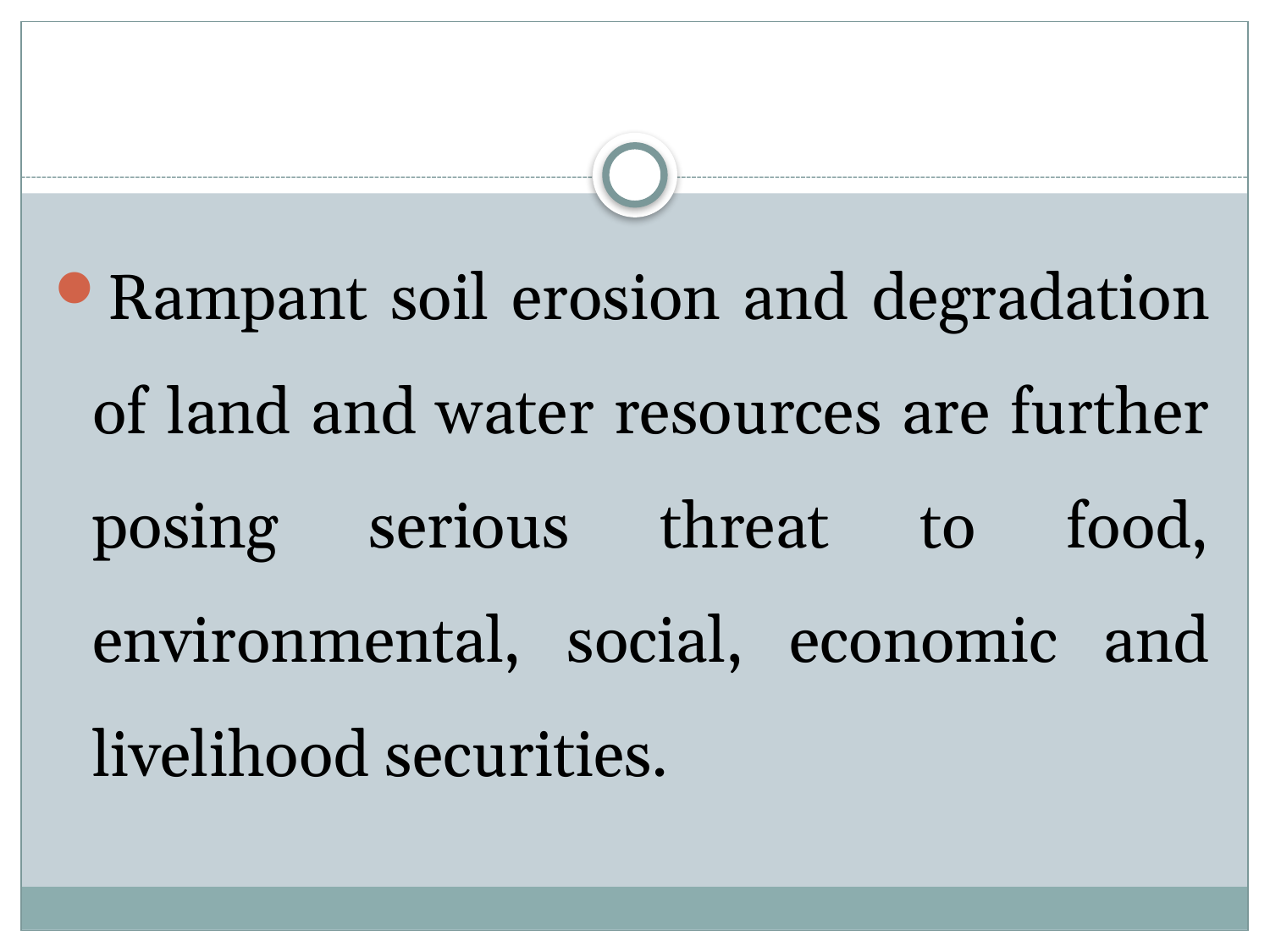

#
Rampant soil erosion and degradation of land and water resources are further posing serious threat to food, environmental, social, economic and livelihood securities.